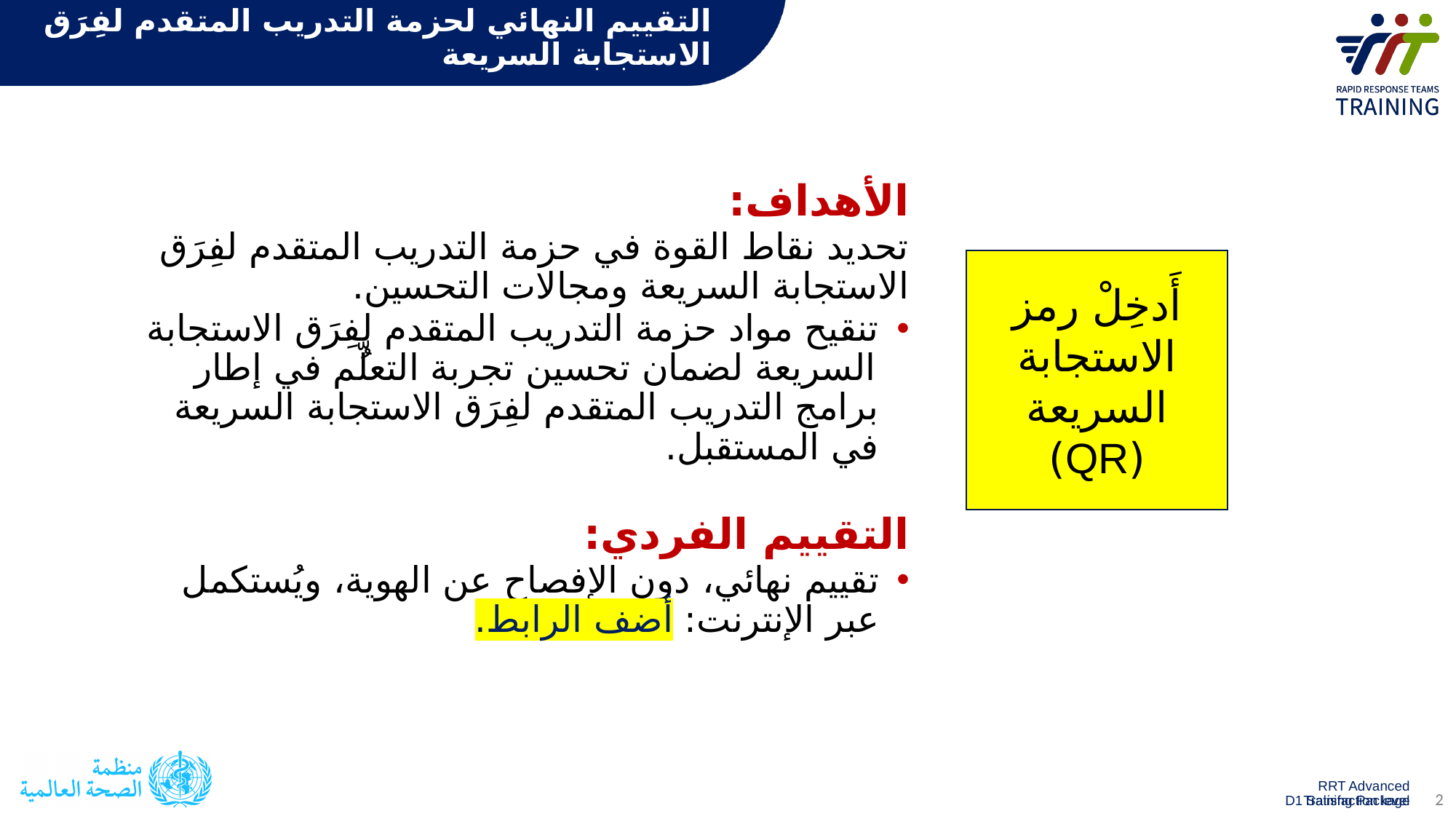

# التقييم النهائي لحزمة التدريب المتقدم لفِرَق الاستجابة السريعة
الأهداف:
تحديد نقاط القوة في حزمة التدريب المتقدم لفِرَق الاستجابة السريعة ومجالات التحسين.
تنقيح مواد حزمة التدريب المتقدم لفِرَق الاستجابة السريعة لضمان تحسين تجربة التعلُّم في إطار برامج التدريب المتقدم لفِرَق الاستجابة السريعة في المستقبل.

التقييم الفردي:
تقييم نهائي، دون الإفصاح عن الهوية، ويُستكمل عبر الإنترنت: أضف الرابط.

أَدخِلْ رمز الاستجابة السريعة (QR)